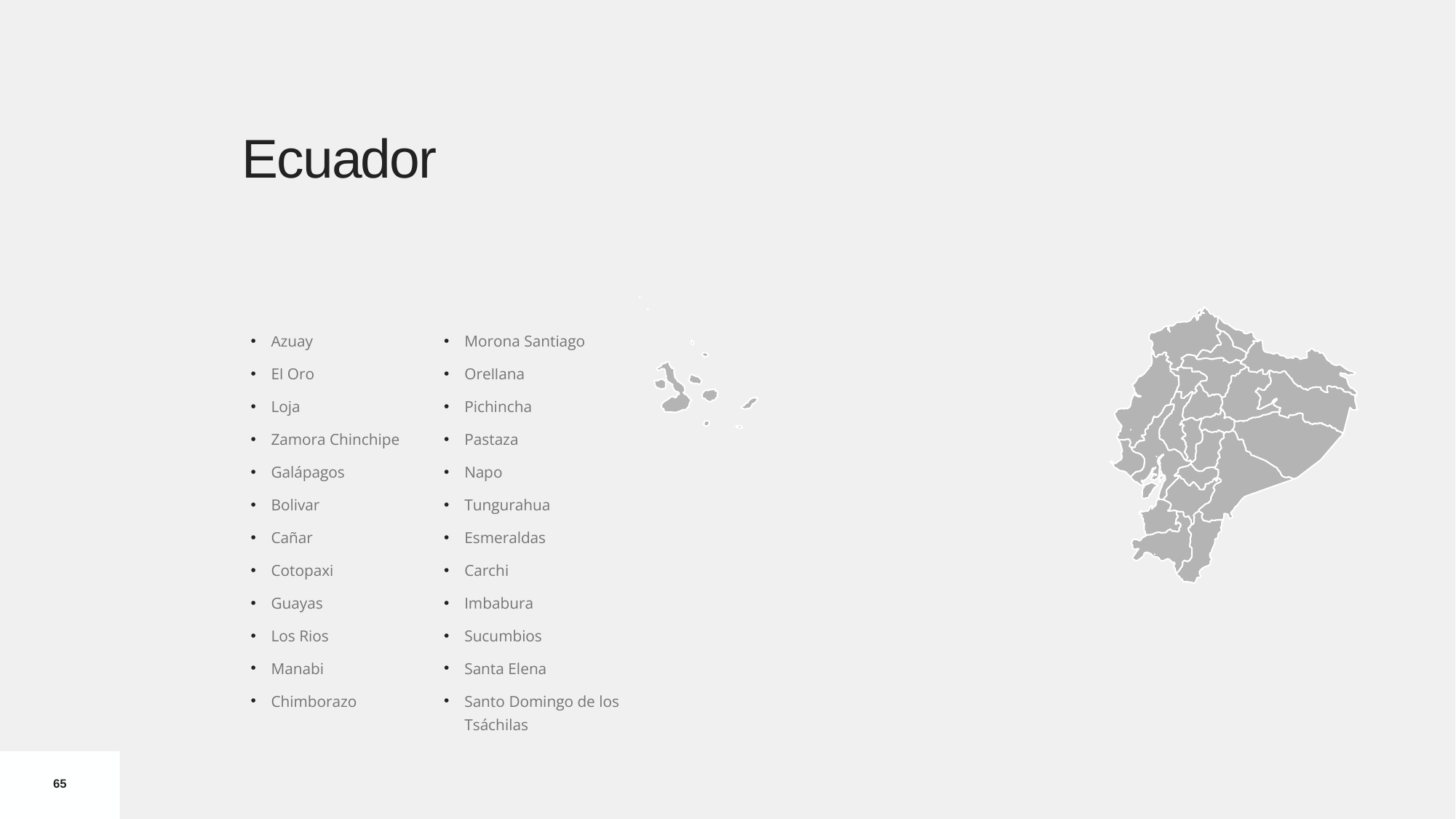

# Ecuador

Azuay
El Oro
Loja
Zamora Chinchipe
Galápagos
Bolivar
Cañar
Cotopaxi
Guayas
Los Rios
Manabi
Chimborazo
Morona Santiago
Orellana
Pichincha
Pastaza
Napo
Tungurahua
Esmeraldas
Carchi
Imbabura
Sucumbios
Santa Elena
Santo Domingo de los Tsáchilas